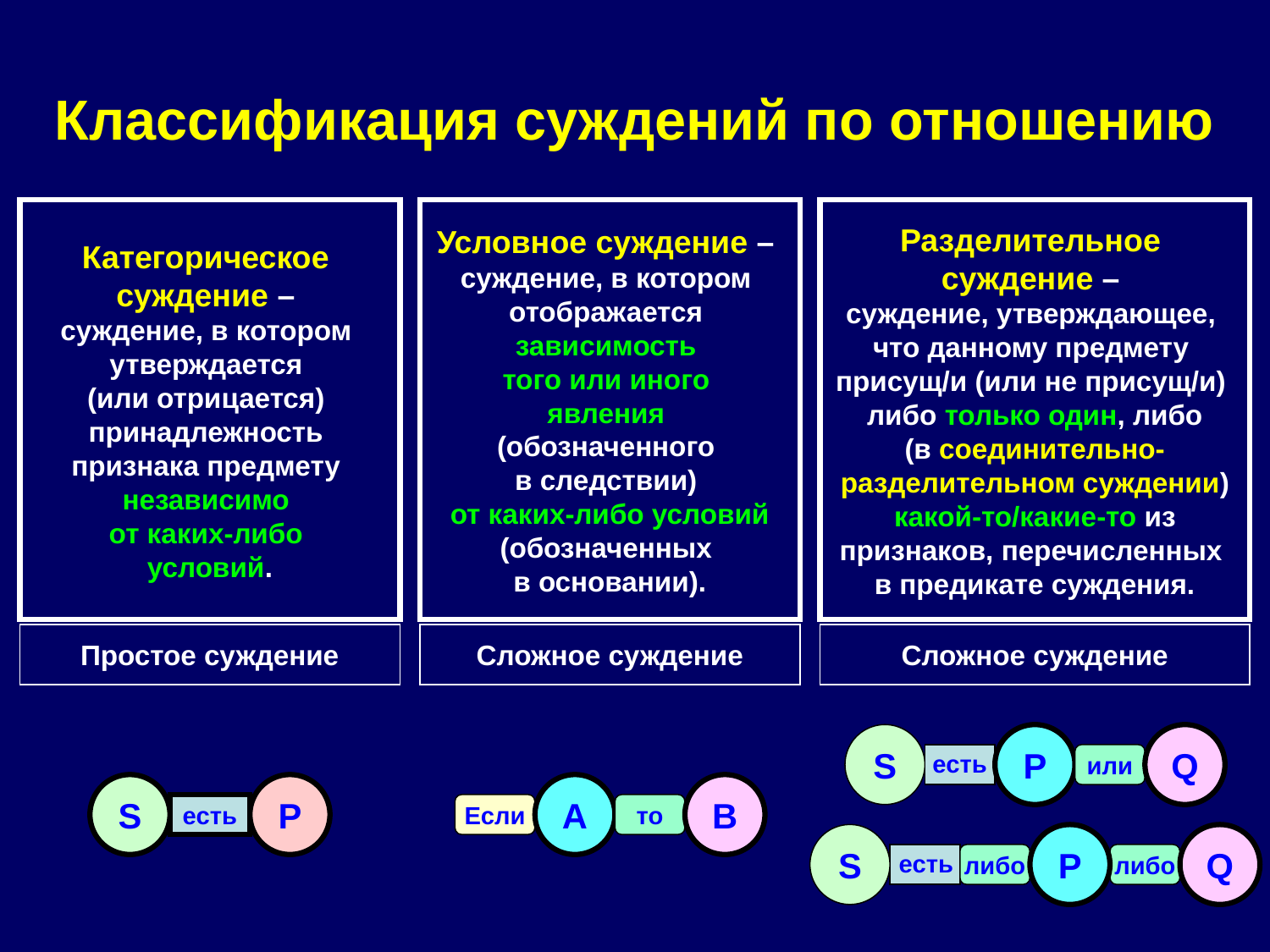

Классификация суждений по отношению
Категорическое
суждение –
суждение, в котором
утверждается
(или отрицается)
принадлежность
признака предмету
независимо
от каких-либо
условий.
Условное суждение –
суждение, в котором
отображается
зависимость
того или иного
явления
(обозначенного
в следствии)
от каких-либо условий (обозначенных
в основании).
Разделительное
суждение –
суждение, утверждающее,
что данному предмету
присущ/и (или не присущ/и)
 либо только один, либо
(в соединительно-разделительном суждении) какой-то/какие-то из признаков, перечисленных
в предикате суждения.
Простое суждение
Сложное суждение
Сложное суждение
S
P
Q
есть
или
S
P
A
B
есть
Если
то
S
P
Q
есть
либо
либо